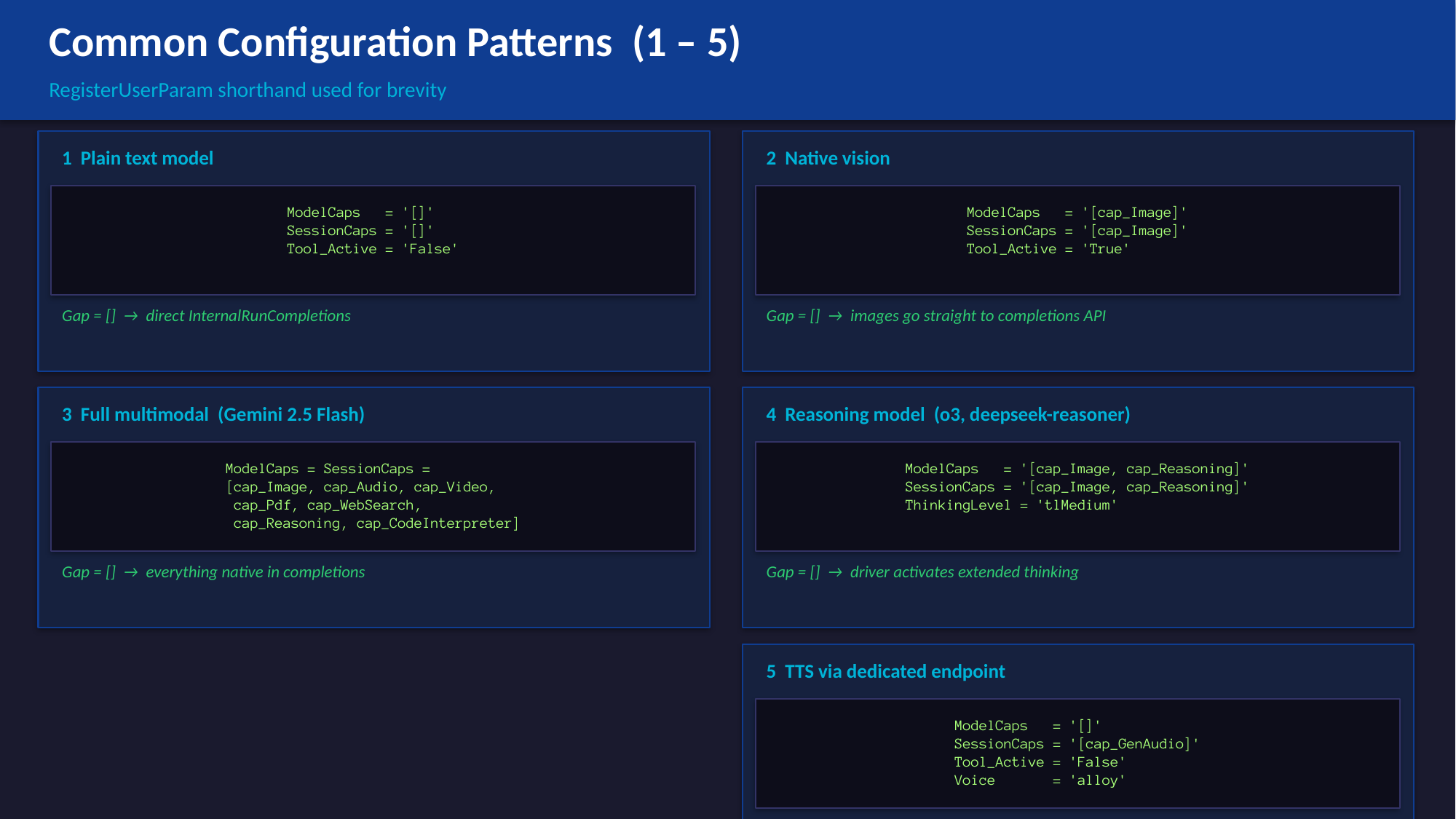

Common Configuration Patterns  (1 – 5)
RegisterUserParam shorthand used for brevity

1  Plain text model
2  Native vision

ModelCaps   = '[]'
SessionCaps = '[]'
Tool_Active = 'False'
ModelCaps   = '[cap_Image]'
SessionCaps = '[cap_Image]'
Tool_Active = 'True'
Gap = []  →  direct InternalRunCompletions
Gap = []  →  images go straight to completions API

3  Full multimodal  (Gemini 2.5 Flash)
4  Reasoning model  (o3, deepseek-reasoner)

ModelCaps = SessionCaps =
[cap_Image, cap_Audio, cap_Video,
 cap_Pdf, cap_WebSearch,
 cap_Reasoning, cap_CodeInterpreter]
ModelCaps   = '[cap_Image, cap_Reasoning]'
SessionCaps = '[cap_Image, cap_Reasoning]'
ThinkingLevel = 'tlMedium'
Gap = []  →  everything native in completions
Gap = []  →  driver activates extended thinking

5  TTS via dedicated endpoint

ModelCaps   = '[]'
SessionCaps = '[cap_GenAudio]'
Tool_Active = 'False'
Voice       = 'alloy'
Gap = [cap_GenAudio]  →  InternalRunSpeechGeneration